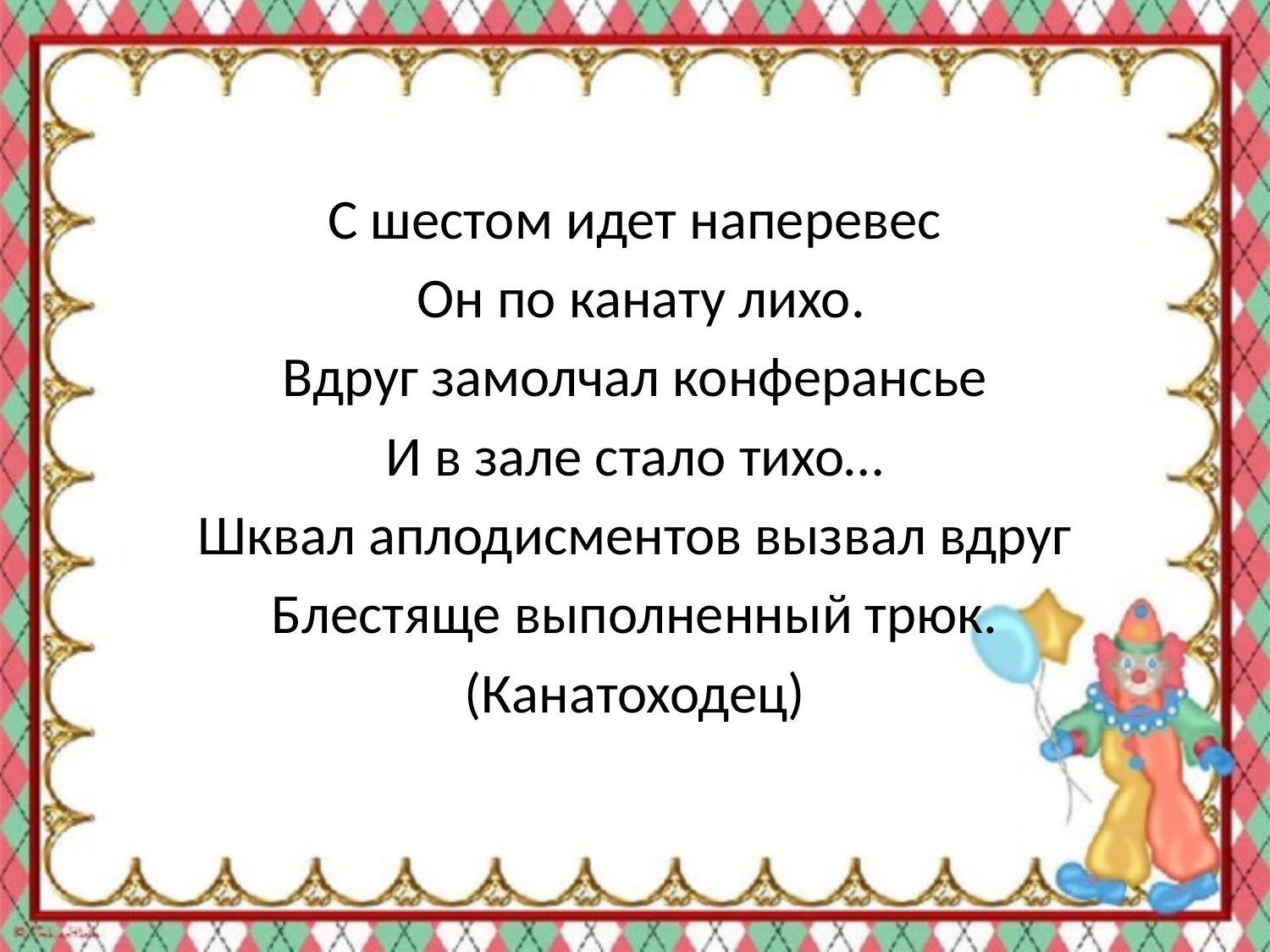

#
С шестом идет наперевес
 Он по канату лихо.
Вдруг замолчал конферансье
И в зале стало тихо…
Шквал аплодисментов вызвал вдруг
Блестяще выполненный трюк.
(Канатоходец)